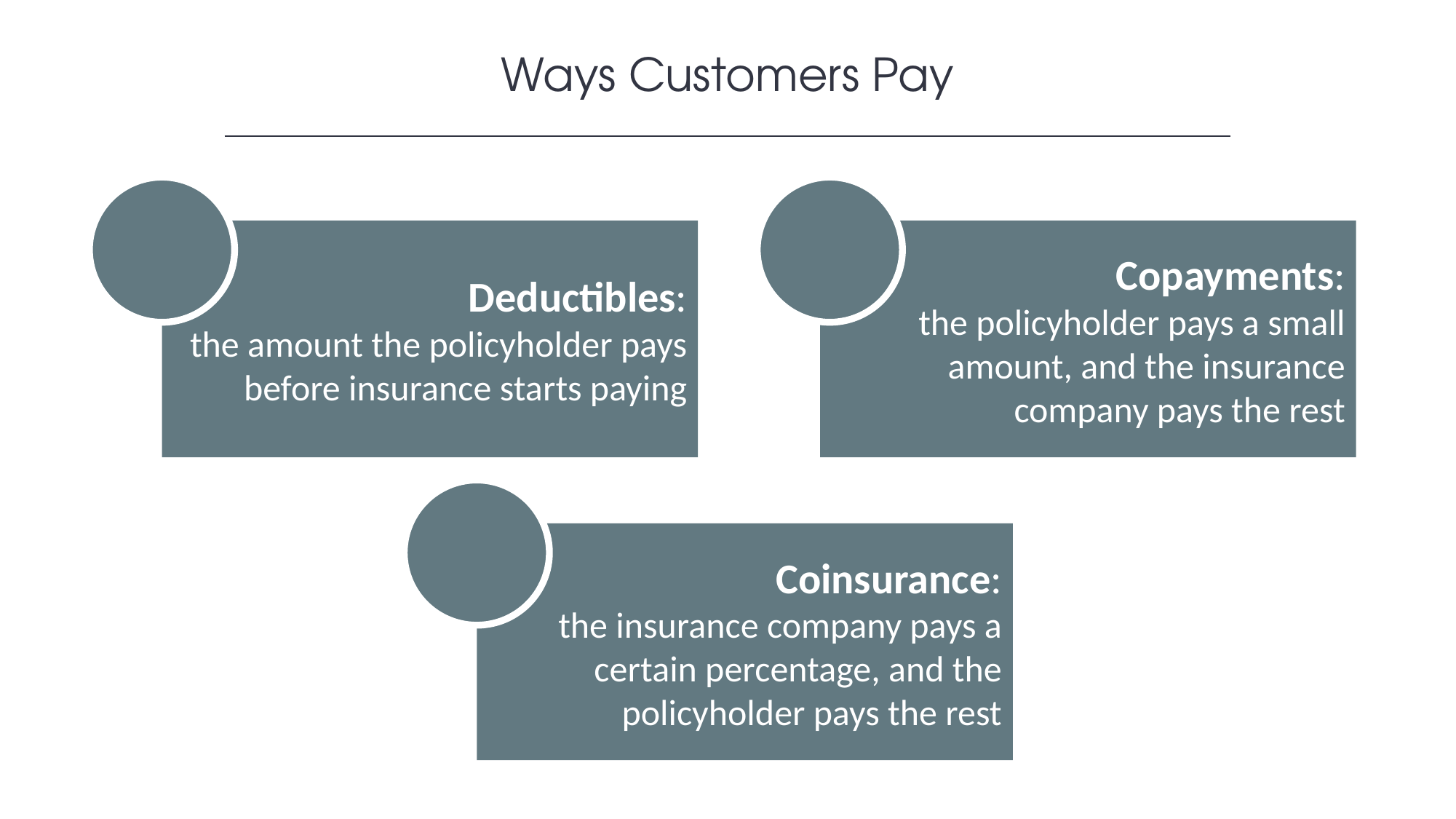

Ways Customers Pay

Deductibles:
the amount the policyholder pays before insurance starts paying
Copayments:
the policyholder pays a small amount, and the insurance company pays the rest

Coinsurance:
the insurance company pays a certain percentage, and the policyholder pays the rest